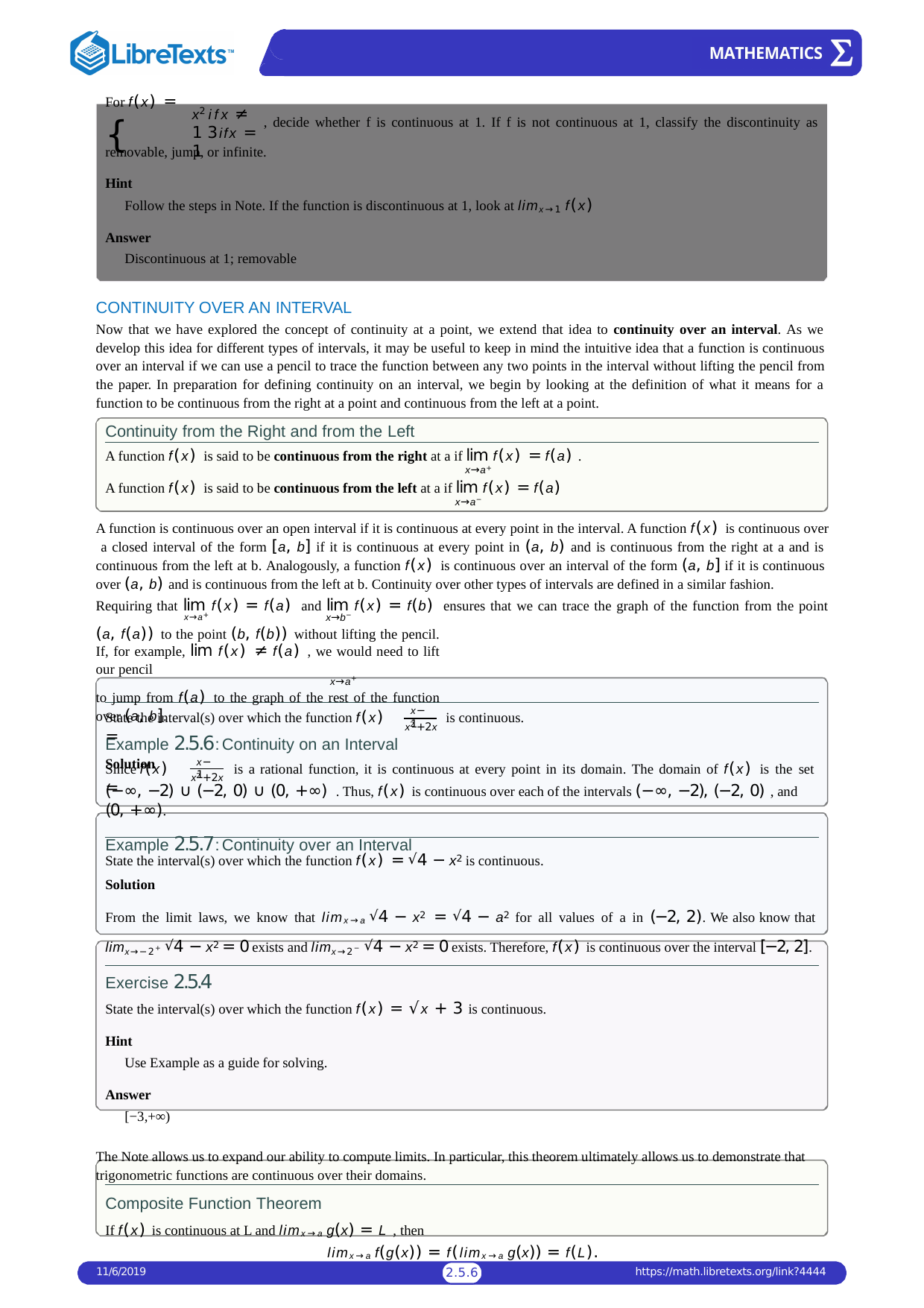

# For f(x) = {
x2 ifx ≠ 1  3ifx = 1

, decide whether f is continuous at 1. If f is not continuous at 1, classify the discontinuity as
removable, jump, or infinite.

Hint
Follow the steps in Note. If the function is discontinuous at 1, look at limx→1 f(x)
Answer
Discontinuous at 1; removable

CONTINUITY OVER AN INTERVAL
Now that we have explored the concept of continuity at a point, we extend that idea to continuity over an interval. As we  develop this idea for different types of intervals, it may be useful to keep in mind the intuitive idea that a function is continuous  over an interval if we can use a pencil to trace the function between any two points in the interval without lifting the pencil from  the paper. In preparation for defining continuity on an interval, we begin by looking at the definition of what it means for a  function to be continuous from the right at a point and continuous from the left at a point.
Continuity from the Right and from the Left
A function f(x) is said to be continuous from the right at a if lim f(x) = f(a) .
x→a+
A function f(x) is said to be continuous from the left at a if lim f(x) = f(a)
x→a−
A function is continuous over an open interval if it is continuous at every point in the interval. A function f(x) is continuous over  a closed interval of the form [a, b] if it is continuous at every point in (a, b) and is continuous from the right at a and is  continuous from the left at b. Analogously, a function f(x) is continuous over an interval of the form (a, b] if it is continuous  over (a, b) and is continuous from the left at b. Continuity over other types of intervals are defined in a similar fashion.
Requiring that lim f(x) = f(a) and lim f(x) = f(b) ensures that we can trace the graph of the function from the point
x→a+	x→b−
(a, f(a)) to the point (b, f(b)) without lifting the pencil. If, for example, lim f(x) ≠ f(a) , we would need to lift our pencil
x→a+
to jump from f(a) to the graph of the rest of the function over (a, b].
Example 2.5.6: Continuity on an Interval

State the interval(s) over which the function f(x) =
Solution
x−1

is continuous.
x2 +2x

x−1
Since f(x) =
is a rational function, it is continuous at every point in its domain. The domain of f(x) is the set
x2 +2x
(−∞, −2) ∪ (−2, 0) ∪ (0, +∞) . Thus, f(x) is continuous over each of the intervals (−∞, −2), (−2, 0) , and (0, +∞).
Example 2.5.7: Continuity over an Interval

State the interval(s) over which the function f(x) = √4 − x2 is continuous.
Solution
From the limit laws, we know that limx→a √4 − x2 = √4 − a2 for all values of a in (−2, 2). We also know that
limx→−2+ √4 − x2 = 0 exists and limx→2− √4 − x2 = 0 exists. Therefore, f(x) is continuous over the interval [−2, 2].
Exercise 2.5.4
State the interval(s) over which the function f(x) = √x + 3 is continuous.

Hint
Use Example as a guide for solving.

Answer
[−3,+∞)

The Note allows us to expand our ability to compute limits. In particular, this theorem ultimately allows us to demonstrate that  trigonometric functions are continuous over their domains.
Composite Function Theorem
If f(x) is continuous at L and limx→a g(x) = L , then
limx→a f(g(x)) = f(limx→a g(x)) = f(L).

11/6/2019
https://math.libretexts.org/link?4444
2.5.6